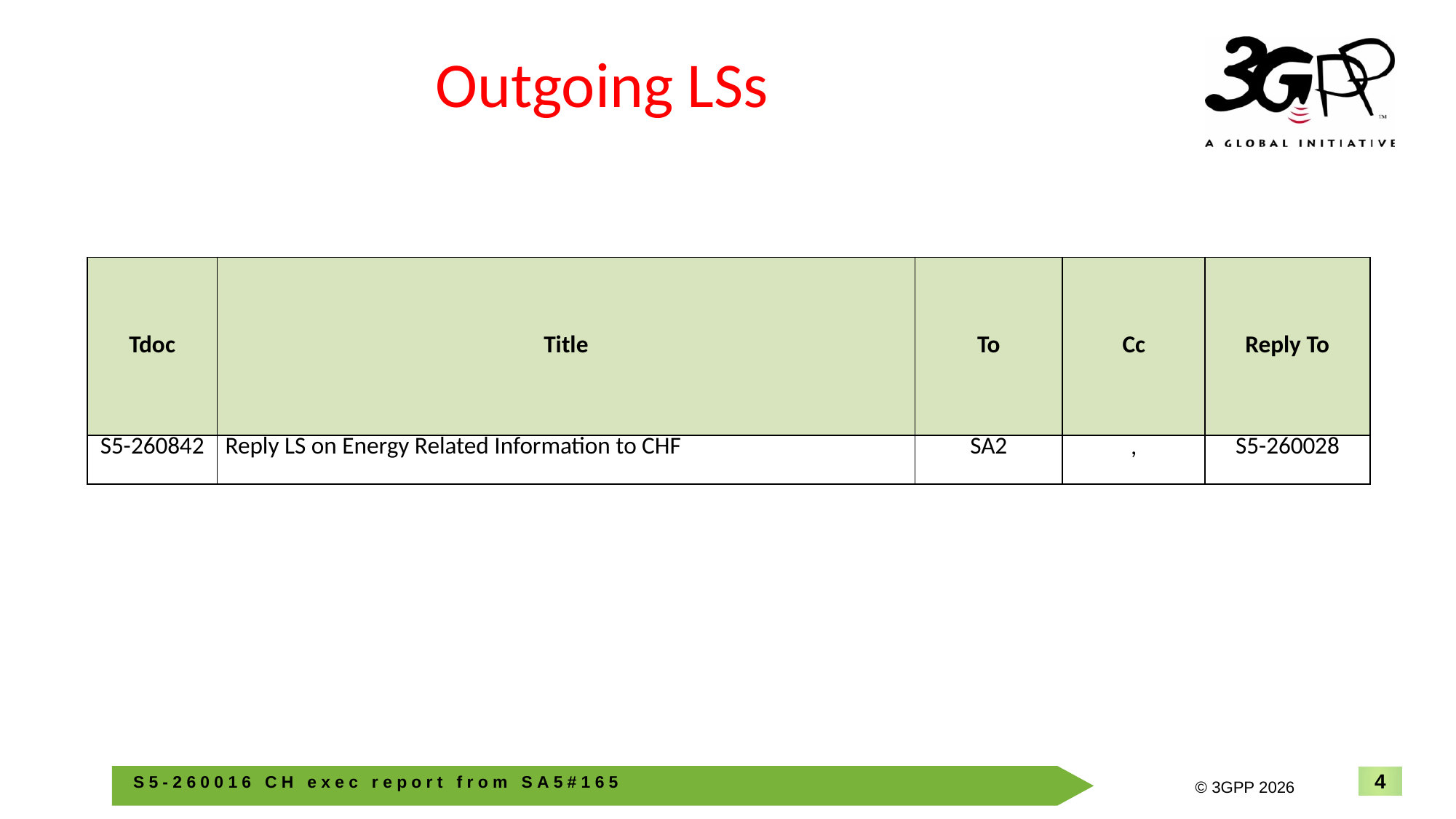

# Outgoing LSs
| Tdoc | Title | To | Cc | Reply To |
| --- | --- | --- | --- | --- |
| S5-260842 | Reply LS on Energy Related Information to CHF | SA2 | , | S5-260028 |